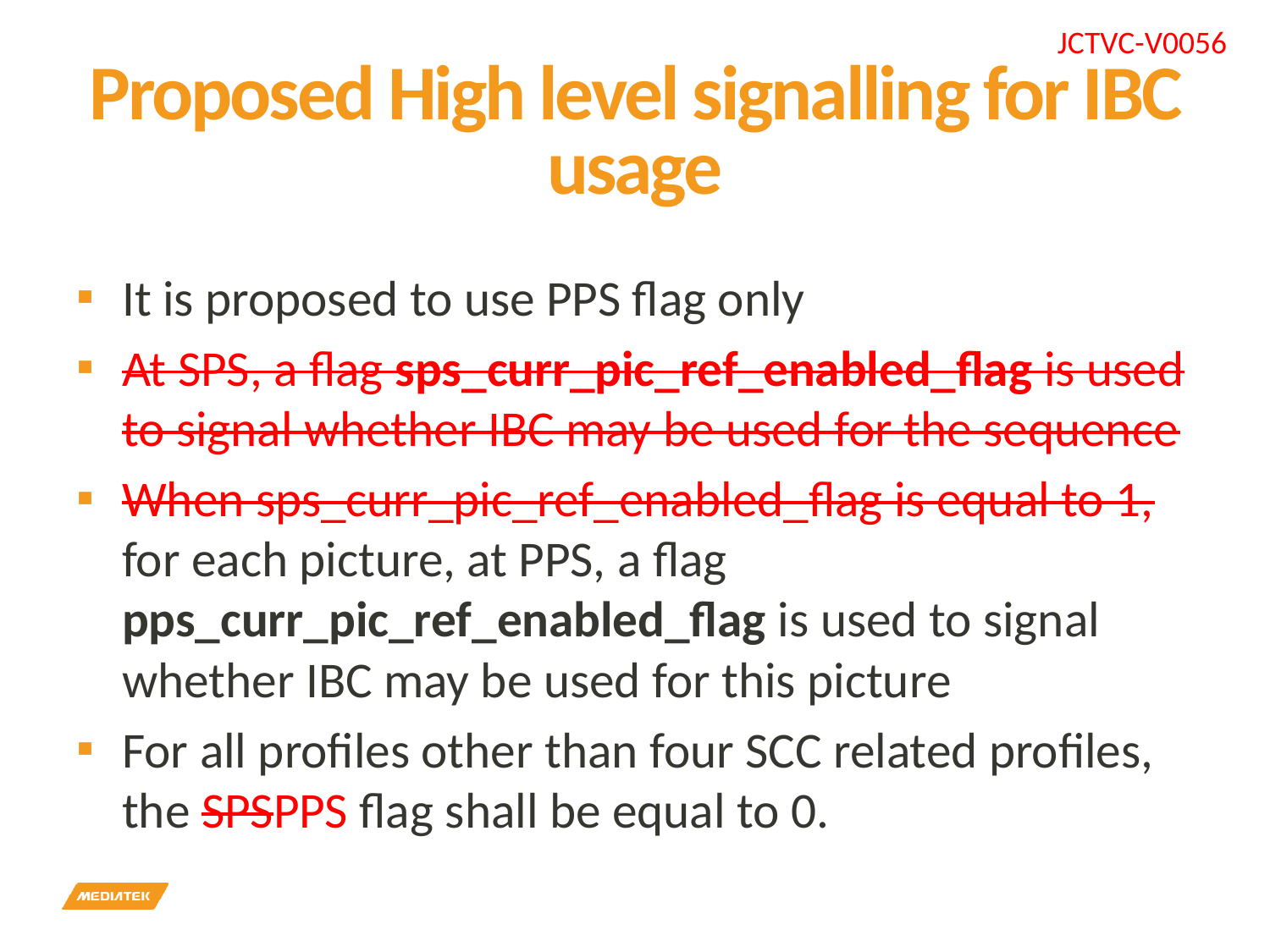

# Proposed High level signalling for IBC usage
It is proposed to use PPS flag only
At SPS, a flag sps_curr_pic_ref_enabled_flag is used to signal whether IBC may be used for the sequence
When sps_curr_pic_ref_enabled_flag is equal to 1, for each picture, at PPS, a flag pps_curr_pic_ref_enabled_flag is used to signal whether IBC may be used for this picture
For all profiles other than four SCC related profiles, the SPSPPS flag shall be equal to 0.